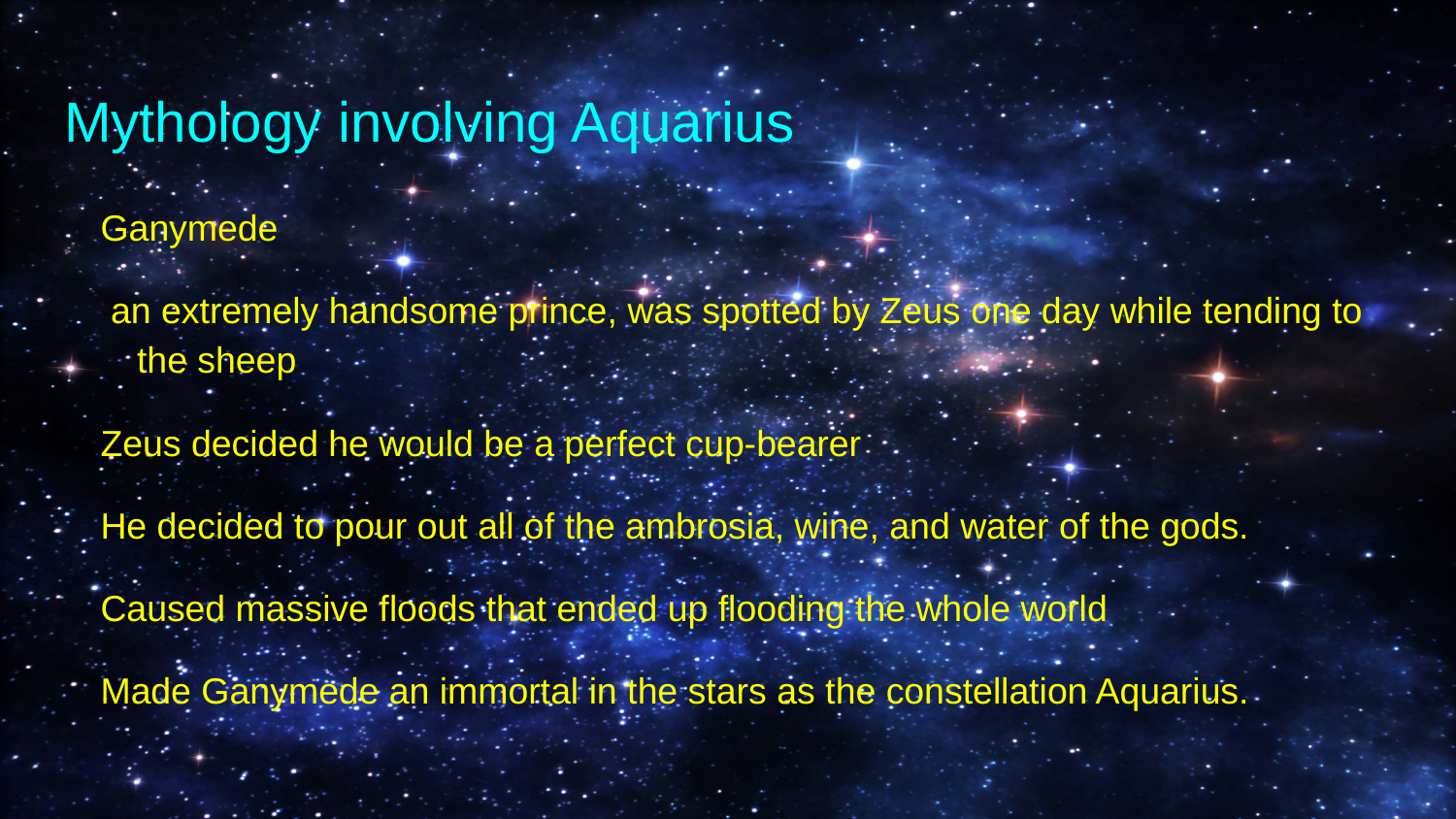

# Mythology involving Aquarius
Ganymede
 an extremely handsome prince, was spotted by Zeus one day while tending to the sheep
Zeus decided he would be a perfect cup-bearer
He decided to pour out all of the ambrosia, wine, and water of the gods.
Caused massive floods that ended up flooding the whole world
Made Ganymede an immortal in the stars as the constellation Aquarius.